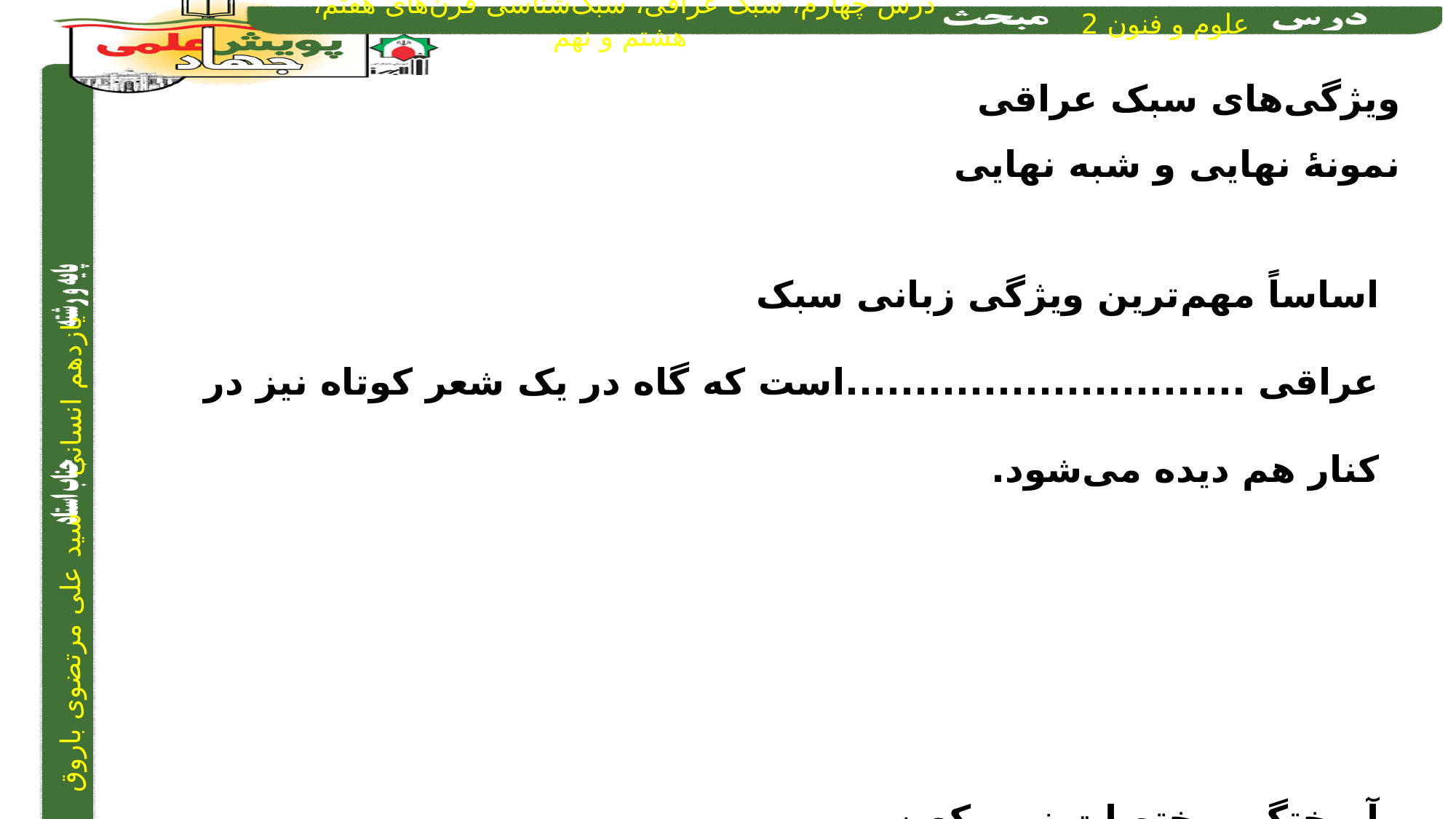

ویژگی‌های سبک عراقی
نمونۀ نهایی و شبه نهایی
اساساً مهم‌ترين ويژگی زبانی سبک عراقی .............................است که گاه در يک شعر کوتاه نیز در کنار هم ديده می‌شود.

آمیختگی مختصات نو و کهن،